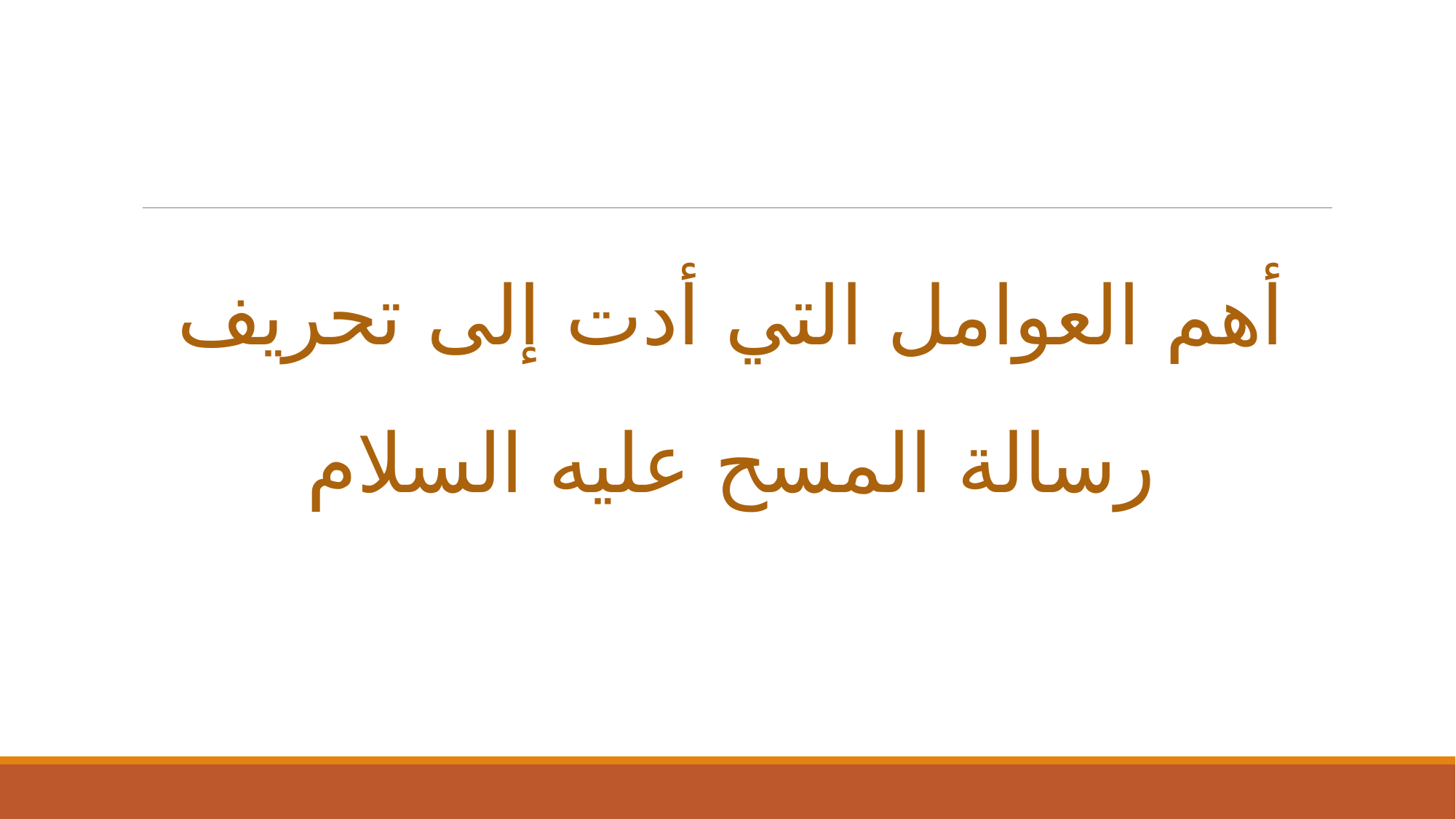

# أهم العوامل التي أدت إلى تحريف رسالة المسح عليه السلام